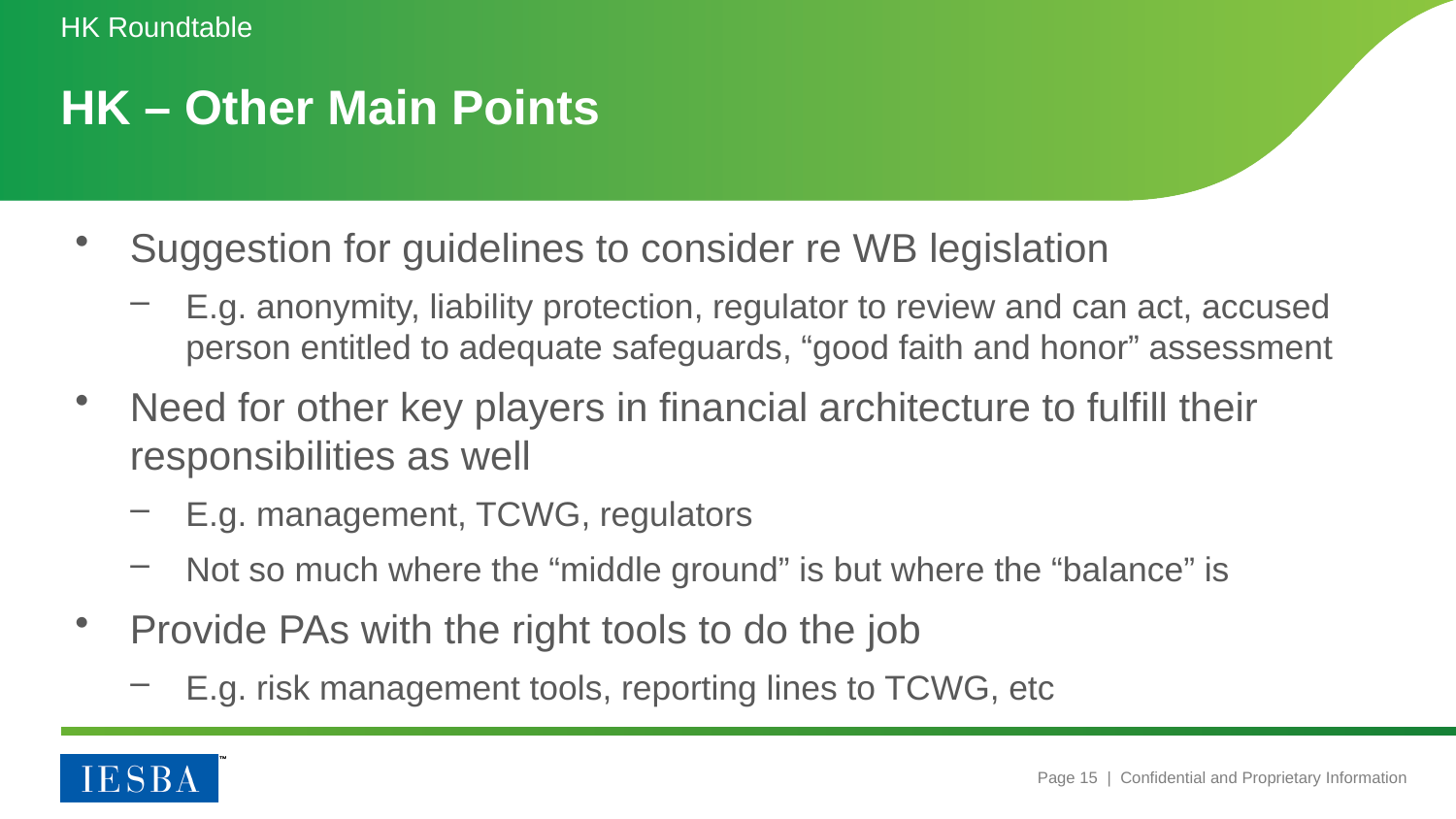

HK Roundtable

# HK – Other Main Points
Suggestion for guidelines to consider re WB legislation
E.g. anonymity, liability protection, regulator to review and can act, accused person entitled to adequate safeguards, “good faith and honor” assessment
Need for other key players in financial architecture to fulfill their responsibilities as well
E.g. management, TCWG, regulators
Not so much where the “middle ground” is but where the “balance” is
Provide PAs with the right tools to do the job
E.g. risk management tools, reporting lines to TCWG, etc